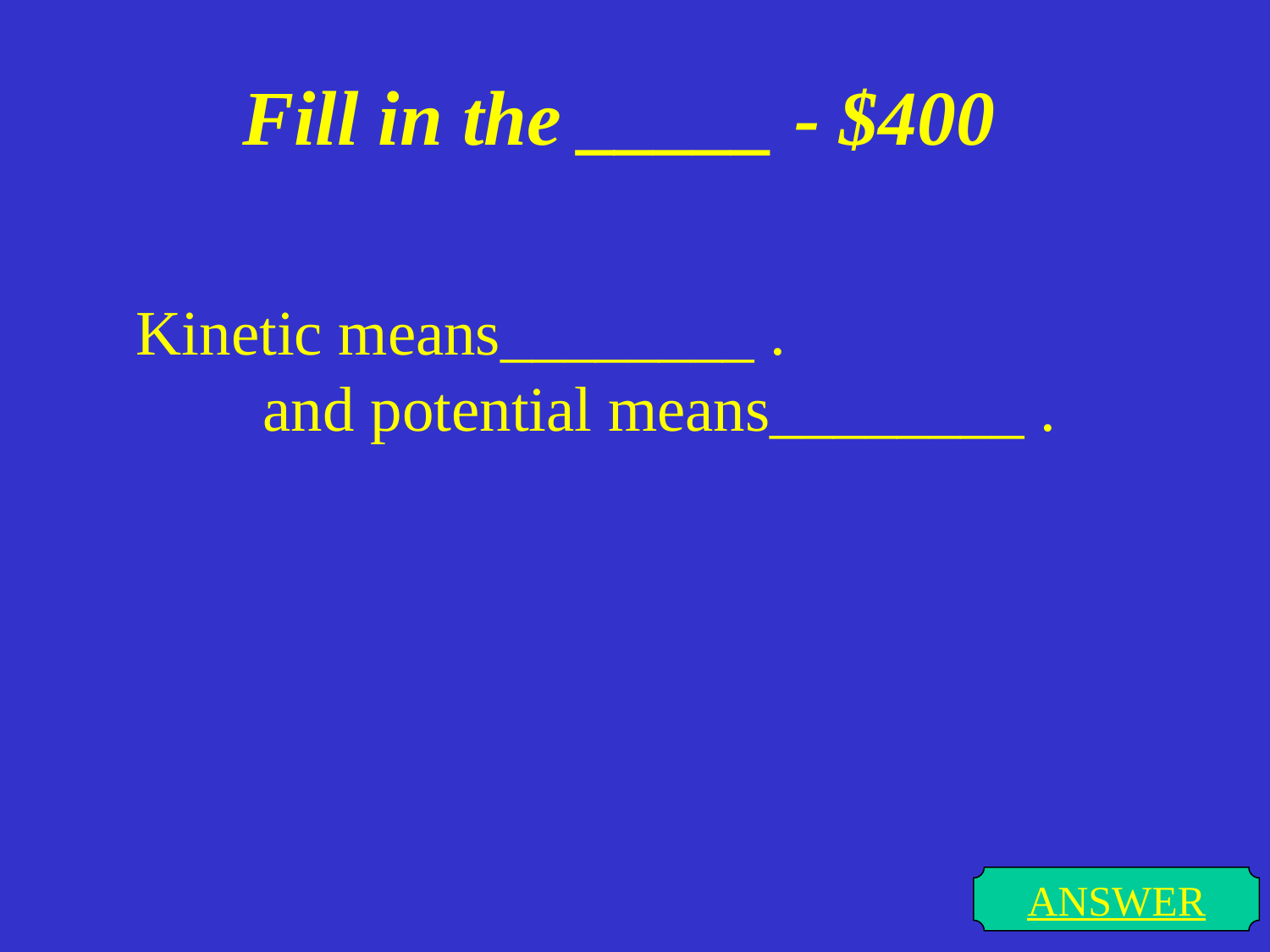

# Fill in the _____ - $400
Kinetic means________ .
	and potential means________ .

ANSWER